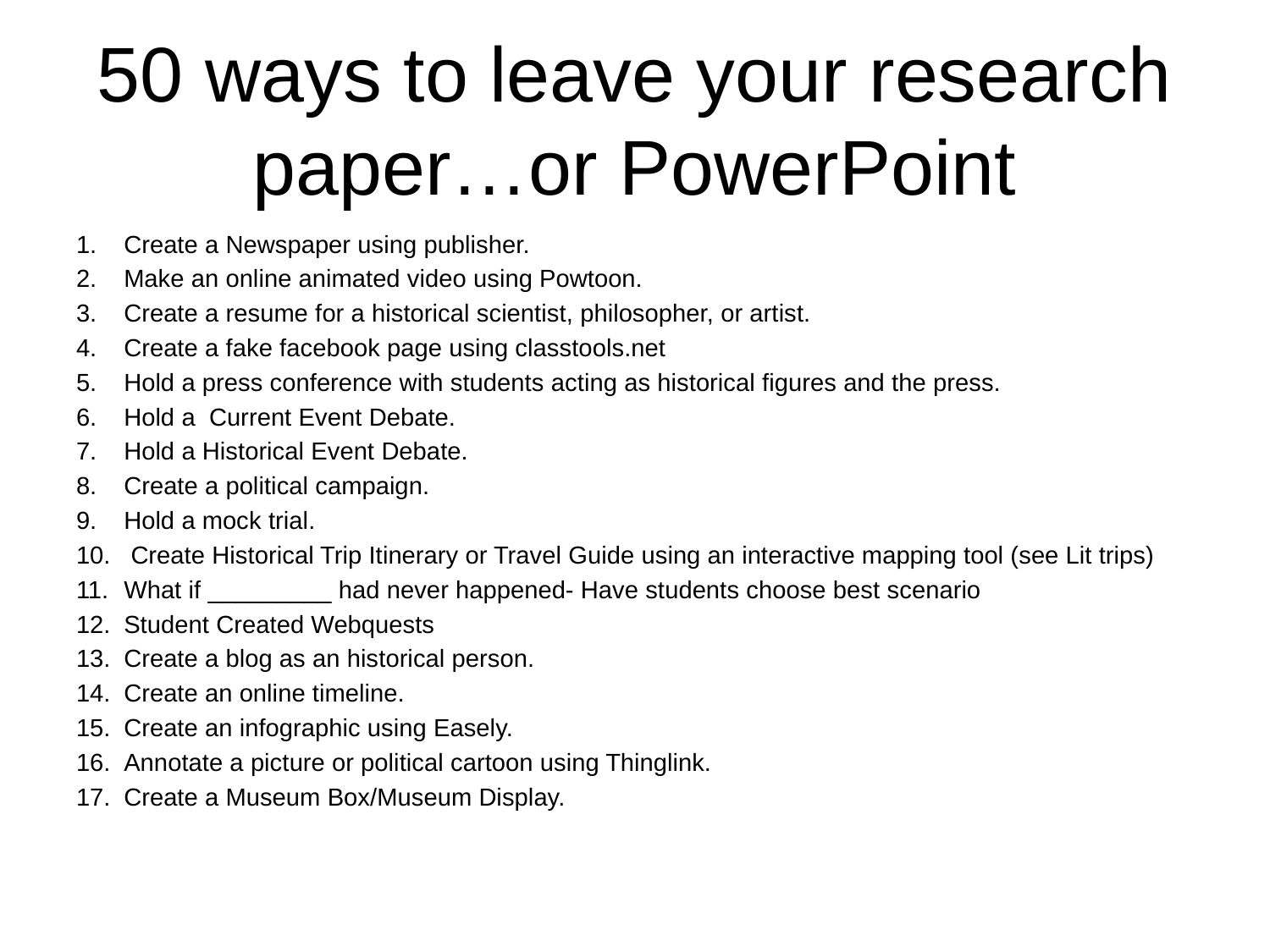

# 50 ways to leave your research paper…or PowerPoint
Create a Newspaper using publisher.
Make an online animated video using Powtoon.
Create a resume for a historical scientist, philosopher, or artist.
Create a fake facebook page using classtools.net
Hold a press conference with students acting as historical figures and the press.
Hold a  Current Event Debate.
Hold a Historical Event Debate.
Create a political campaign.
Hold a mock trial.
 Create Historical Trip Itinerary or Travel Guide using an interactive mapping tool (see Lit trips)
What if _________ had never happened- Have students choose best scenario
Student Created Webquests
Create a blog as an historical person.
Create an online timeline.
Create an infographic using Easely.
Annotate a picture or political cartoon using Thinglink.
Create a Museum Box/Museum Display.